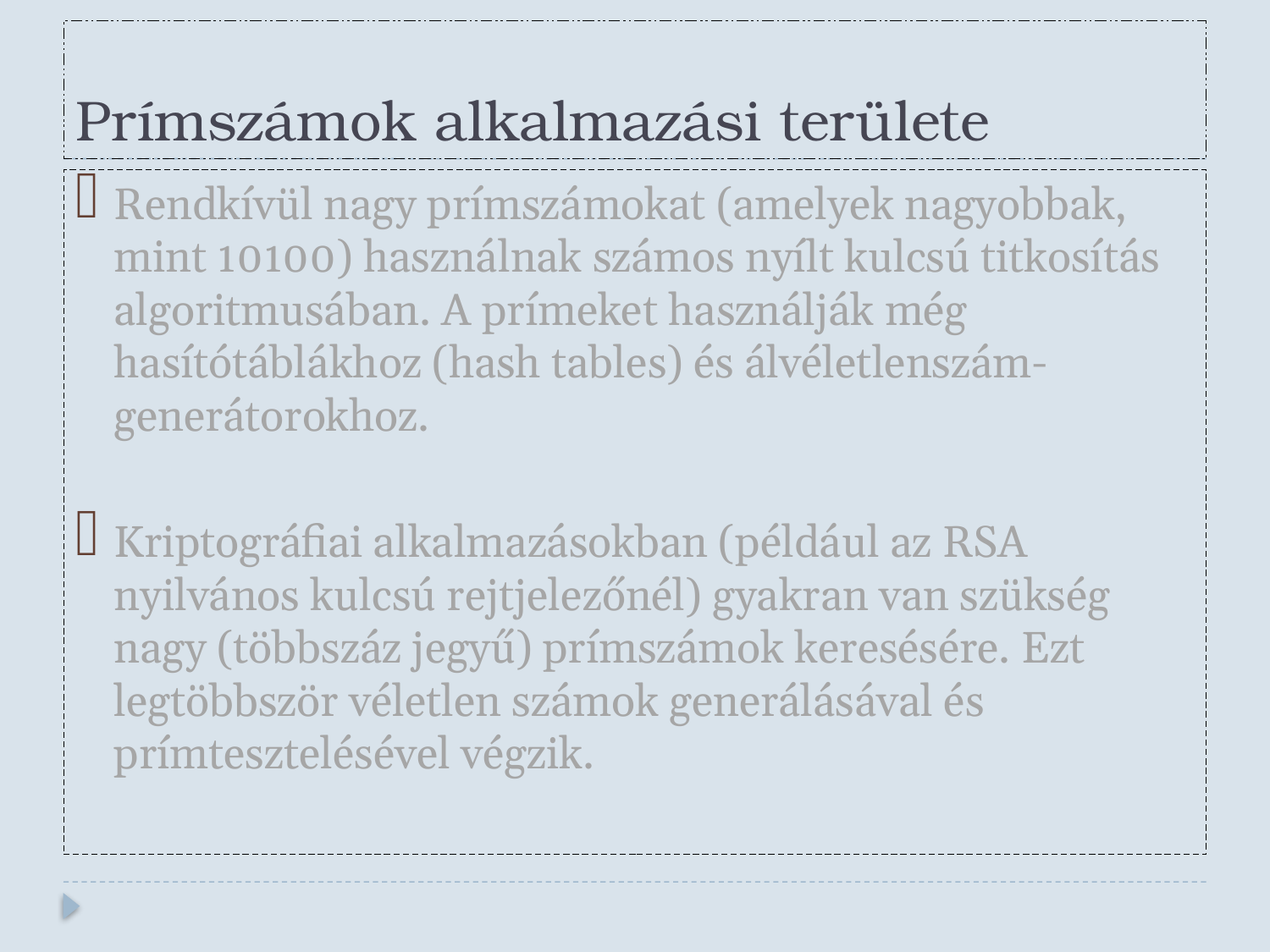

# Prímszámok alkalmazási területe
Rendkívül nagy prímszámokat (amelyek nagyobbak, mint 10100) használnak számos nyílt kulcsú titkosítás algoritmusában. A prímeket használják még hasítótáblákhoz (hash tables) és álvéletlenszám-generátorokhoz.

Kriptográfiai alkalmazásokban (például az RSA nyilvános kulcsú rejtjelezőnél) gyakran van szükség nagy (többszáz jegyű) prímszámok keresésére. Ezt legtöbbször véletlen számok generálásával és prímtesztelésével végzik.